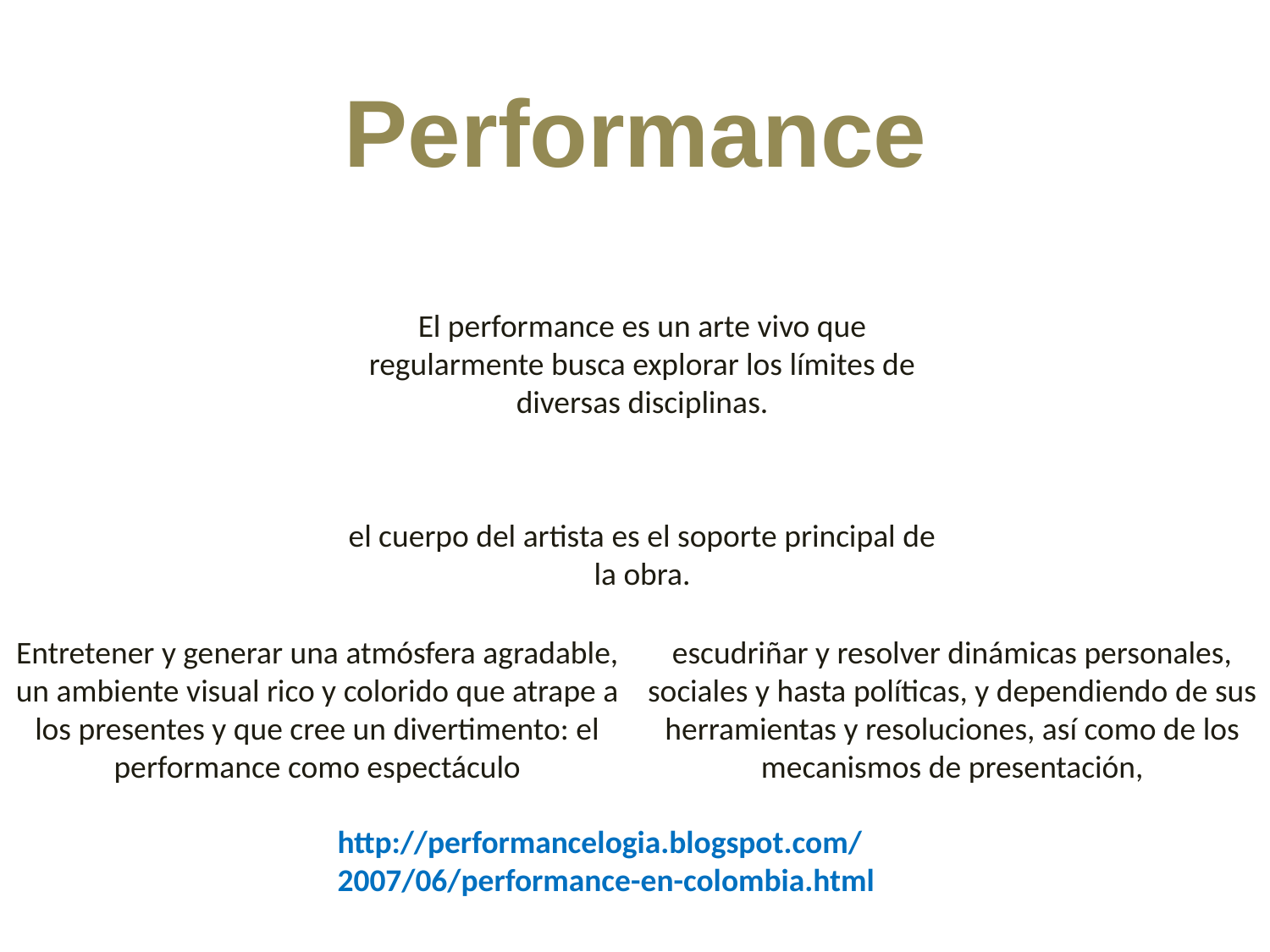

Performance
El performance es un arte vivo que regularmente busca explorar los límites de diversas disciplinas.
el cuerpo del artista es el soporte principal de la obra.
Entretener y generar una atmósfera agradable, un ambiente visual rico y colorido que atrape a los presentes y que cree un divertimento: el performance como espectáculo
escudriñar y resolver dinámicas personales, sociales y hasta políticas, y dependiendo de sus herramientas y resoluciones, así como de los mecanismos de presentación,
http://performancelogia.blogspot.com/2007/06/performance-en-colombia.html